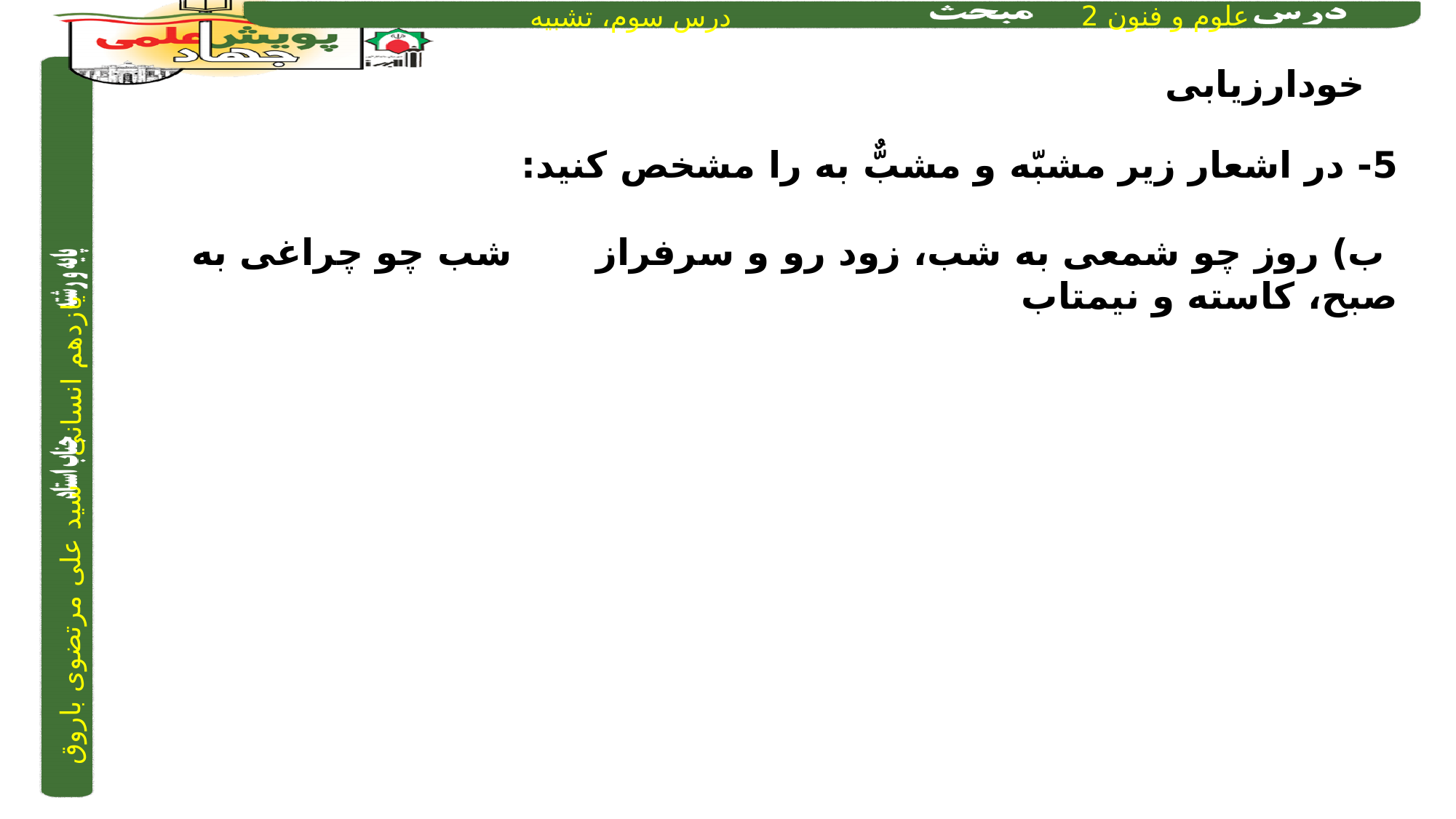

خودارزیابی
5- در اشعار زیر مشبّه و مشبٌّ به را مشخص کنید:

 ب) روز چو شمعی به شب، زود رو و سرفراز		 شب چو چراغی به صبح، کاسته و نیمتاب